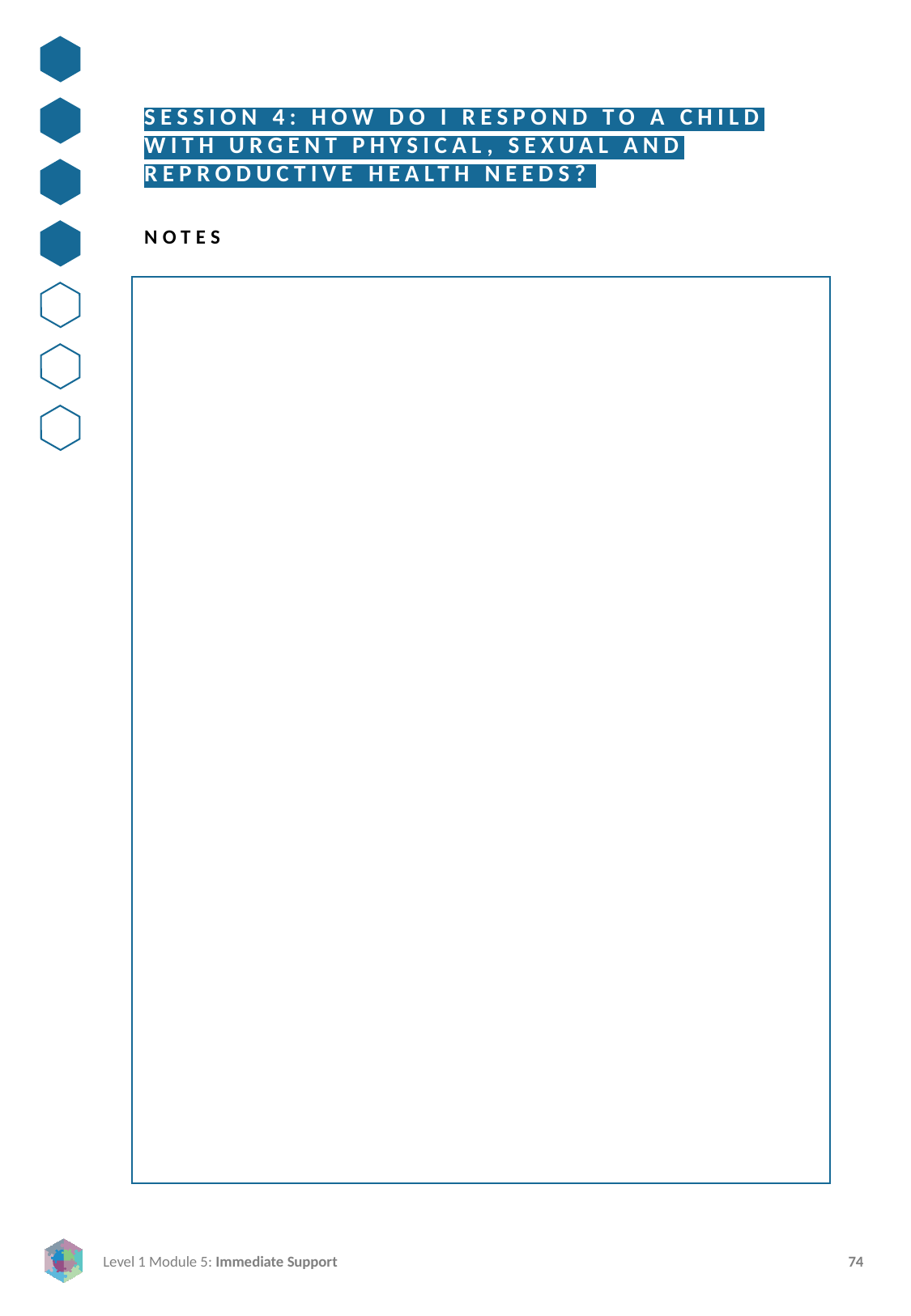

SESSION 4: HOW DO I RESPOND TO A CHILD WITH URGENT PHYSICAL, SEXUAL AND REPRODUCTIVE HEALTH NEEDS?

NOTES

C